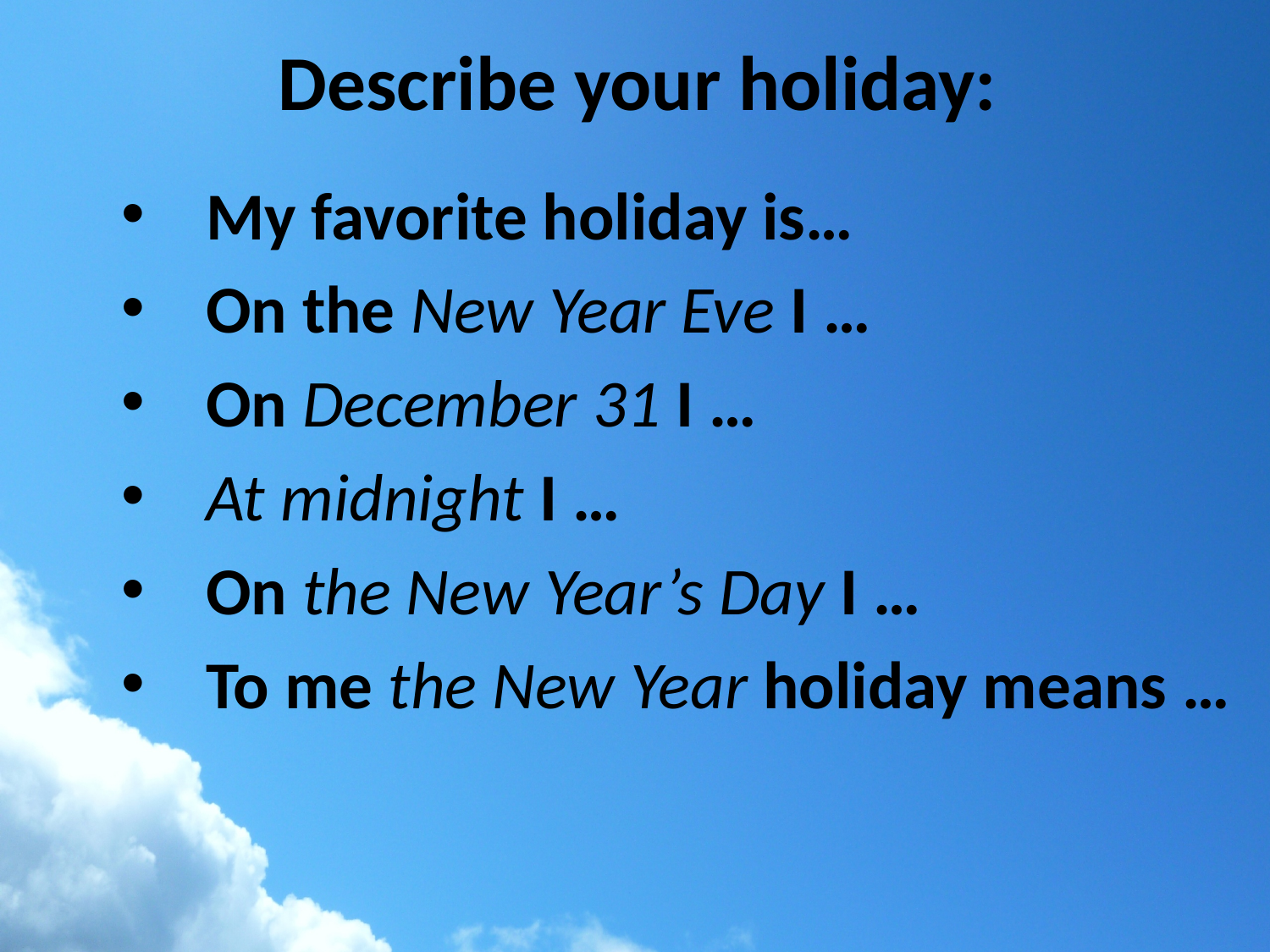

# Describe your holiday:
My favorite holiday is…
On the New Year Eve I …
On December 31 I …
At midnight I …
On the New Year’s Day I …
To me the New Year holiday means …